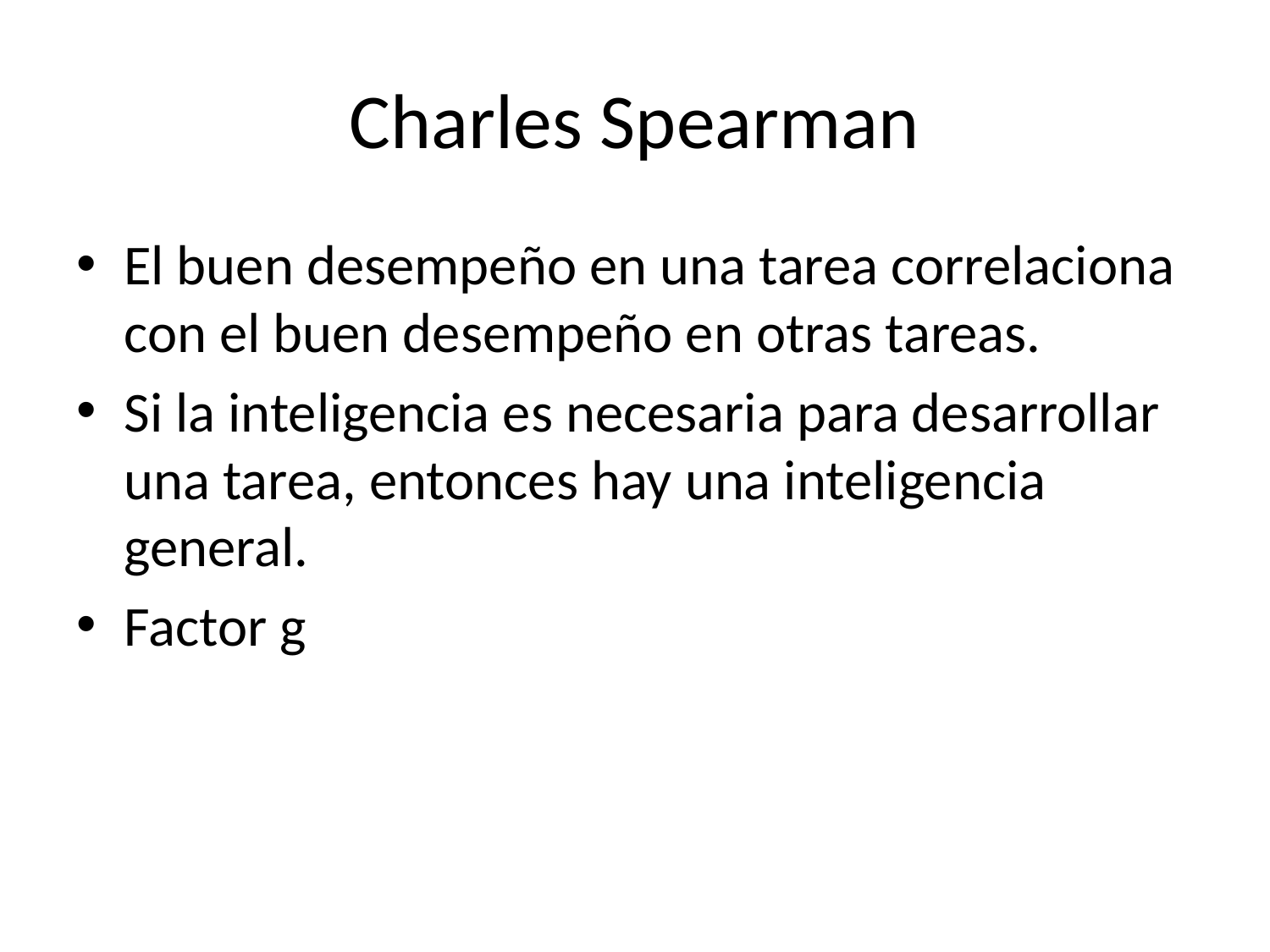

# Charles Spearman
El buen desempeño en una tarea correlaciona con el buen desempeño en otras tareas.
Si la inteligencia es necesaria para desarrollar una tarea, entonces hay una inteligencia general.
Factor g